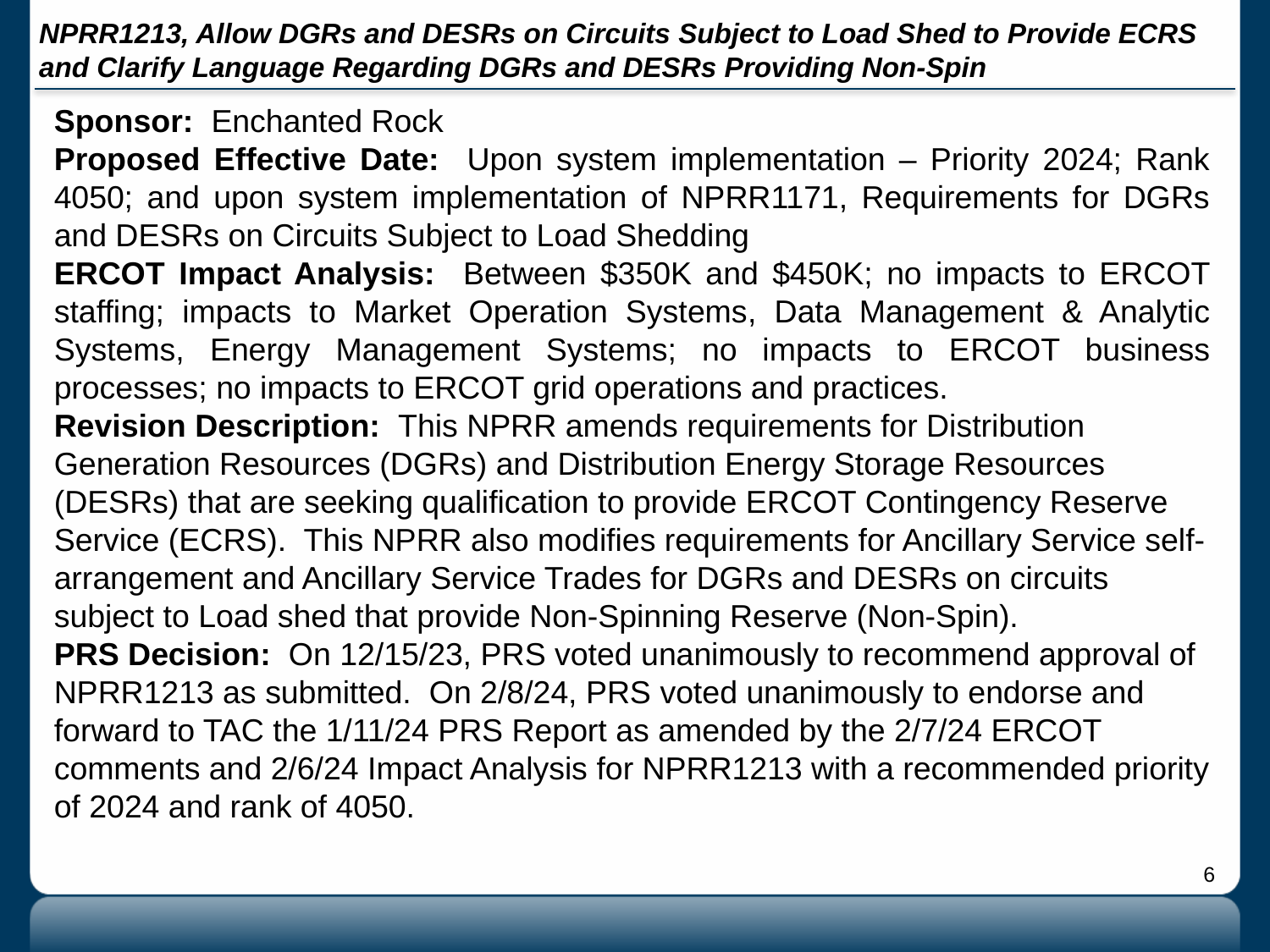

# NPRR1213, Allow DGRs and DESRs on Circuits Subject to Load Shed to Provide ECRS and Clarify Language Regarding DGRs and DESRs Providing Non-Spin
Sponsor:  Enchanted Rock
Proposed Effective Date:  Upon system implementation – Priority 2024; Rank 4050; and upon system implementation of NPRR1171, Requirements for DGRs and DESRs on Circuits Subject to Load Shedding
ERCOT Impact Analysis:  Between $350K and $450K; no impacts to ERCOT staffing; impacts to Market Operation Systems, Data Management & Analytic Systems, Energy Management Systems; no impacts to ERCOT business processes; no impacts to ERCOT grid operations and practices.
Revision Description:  This NPRR amends requirements for Distribution Generation Resources (DGRs) and Distribution Energy Storage Resources (DESRs) that are seeking qualification to provide ERCOT Contingency Reserve Service (ECRS).  This NPRR also modifies requirements for Ancillary Service self-arrangement and Ancillary Service Trades for DGRs and DESRs on circuits subject to Load shed that provide Non-Spinning Reserve (Non-Spin).
PRS Decision:  On 12/15/23, PRS voted unanimously to recommend approval of NPRR1213 as submitted.  On 2/8/24, PRS voted unanimously to endorse and forward to TAC the 1/11/24 PRS Report as amended by the 2/7/24 ERCOT comments and 2/6/24 Impact Analysis for NPRR1213 with a recommended priority of 2024 and rank of 4050.